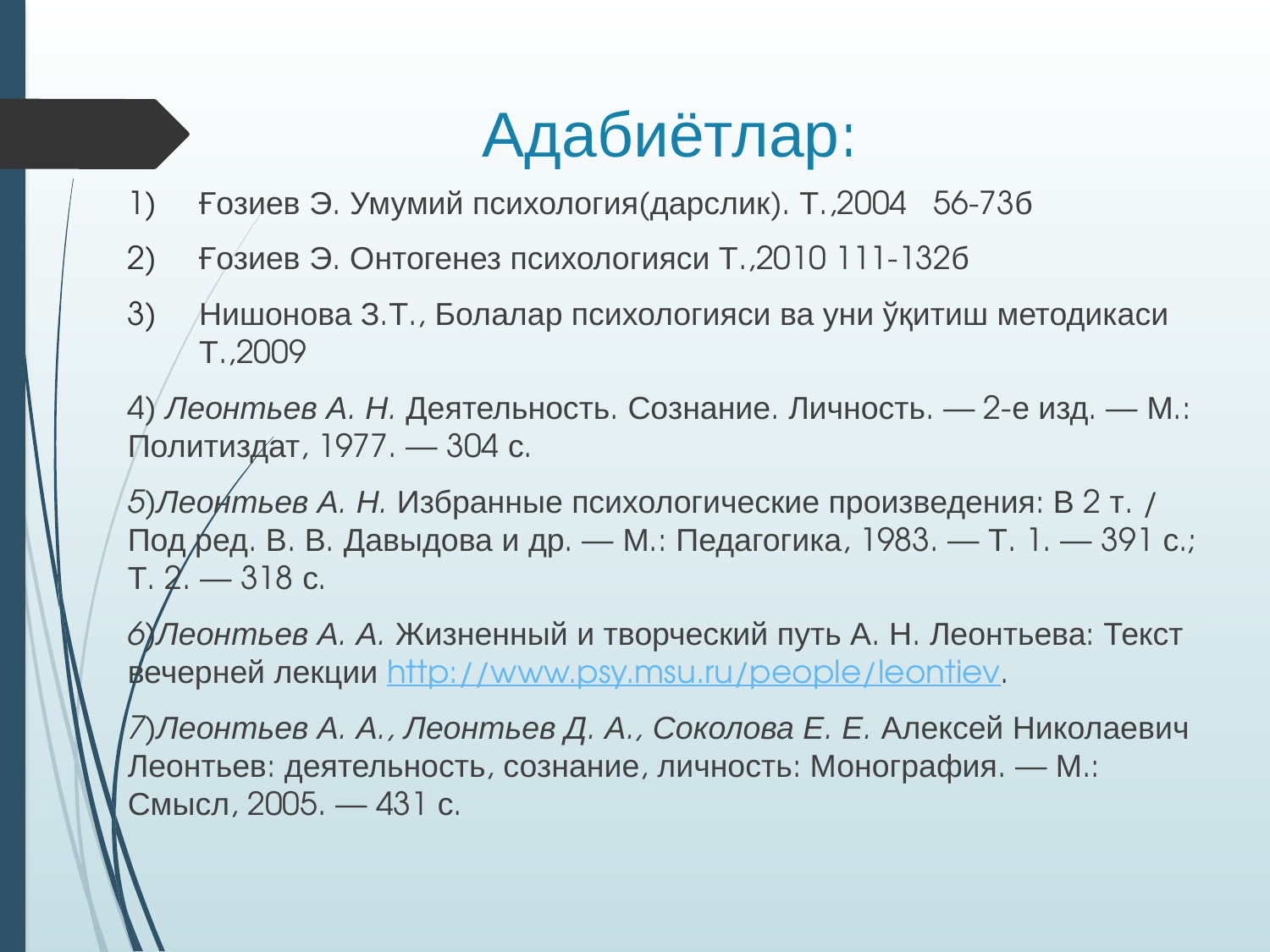

# Адабиётлар:
Ғозиев Э. Умумий психология(дарслик). Т.,2004   56-73б
Ғозиев Э. Онтогенез психологияси Т.,2010 111-132б
Нишонова З.Т., Болалар психологияси ва уни ўқитиш методикаси  Т.,2009
4) Леонтьев А. Н. Деятельность. Сознание. Личность. — 2-е изд. — М.: Политиздат, 1977. — 304 с.
5)Леонтьев А. Н. Избранные психологические произведения: В 2 т. / Под ред. В. В. Давыдова и др. — М.: Педагогика, 1983. — Т. 1. — 391 с.; Т. 2. — 318 с.
6)Леонтьев А. А. Жизненный и творческий путь А. Н. Леонтьева: Текст вечерней лекции http://www.psy.msu.ru/people/leontiev.
7)Леонтьев А. А., Леонтьев Д. А., Соколова Е. Е. Алексей Николаевич Леонтьев: деятельность, сознание, личность: Монография. — М.: Смысл, 2005. — 431 с.